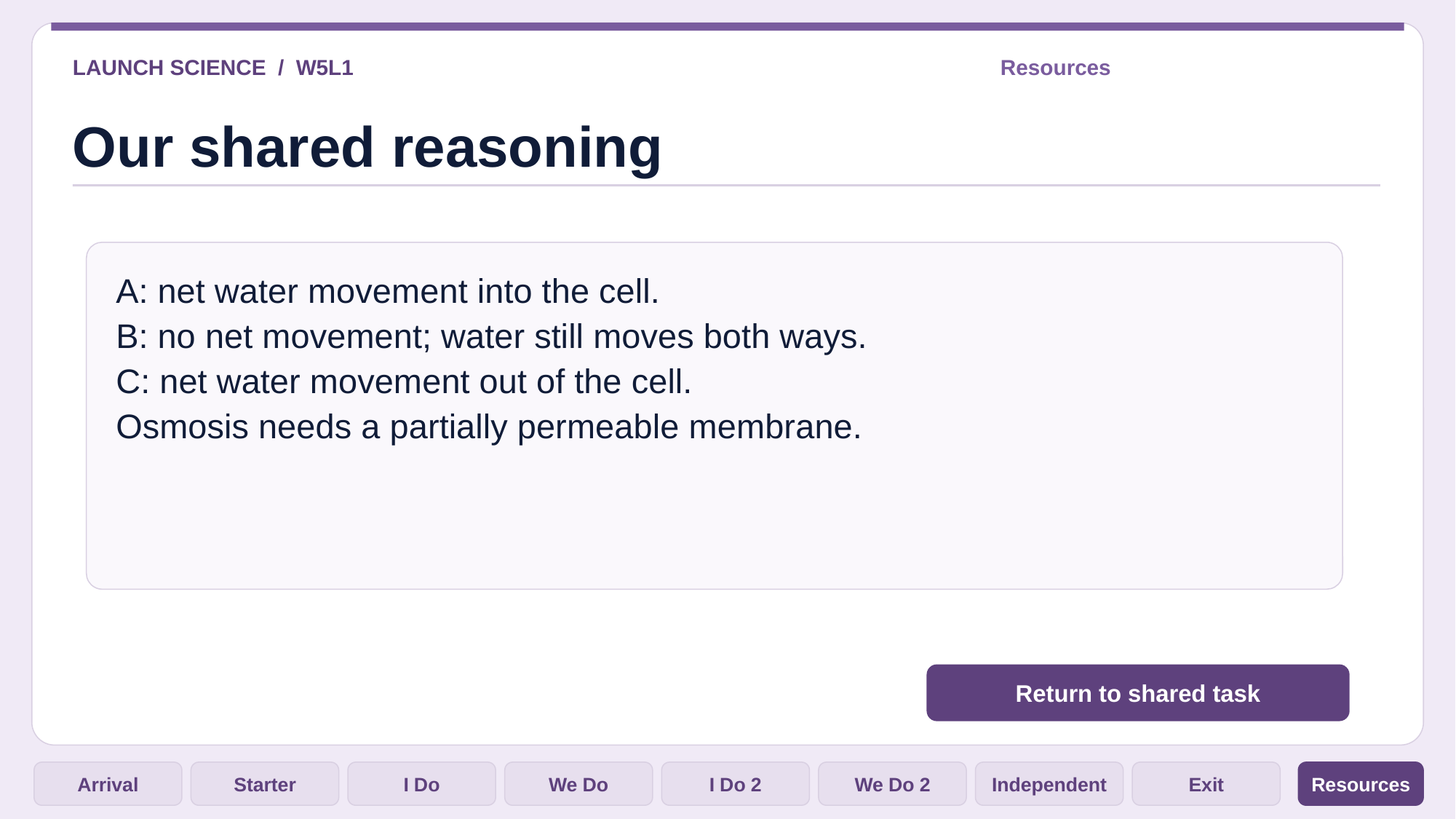

LAUNCH SCIENCE  /  W5L1
Resources
Our shared reasoning

A: net water movement into the cell.
B: no net movement; water still moves both ways.
C: net water movement out of the cell.
Osmosis needs a partially permeable membrane.
Return to shared task
Arrival
Starter
I Do
We Do
I Do 2
We Do 2
Independent
Exit
Resources